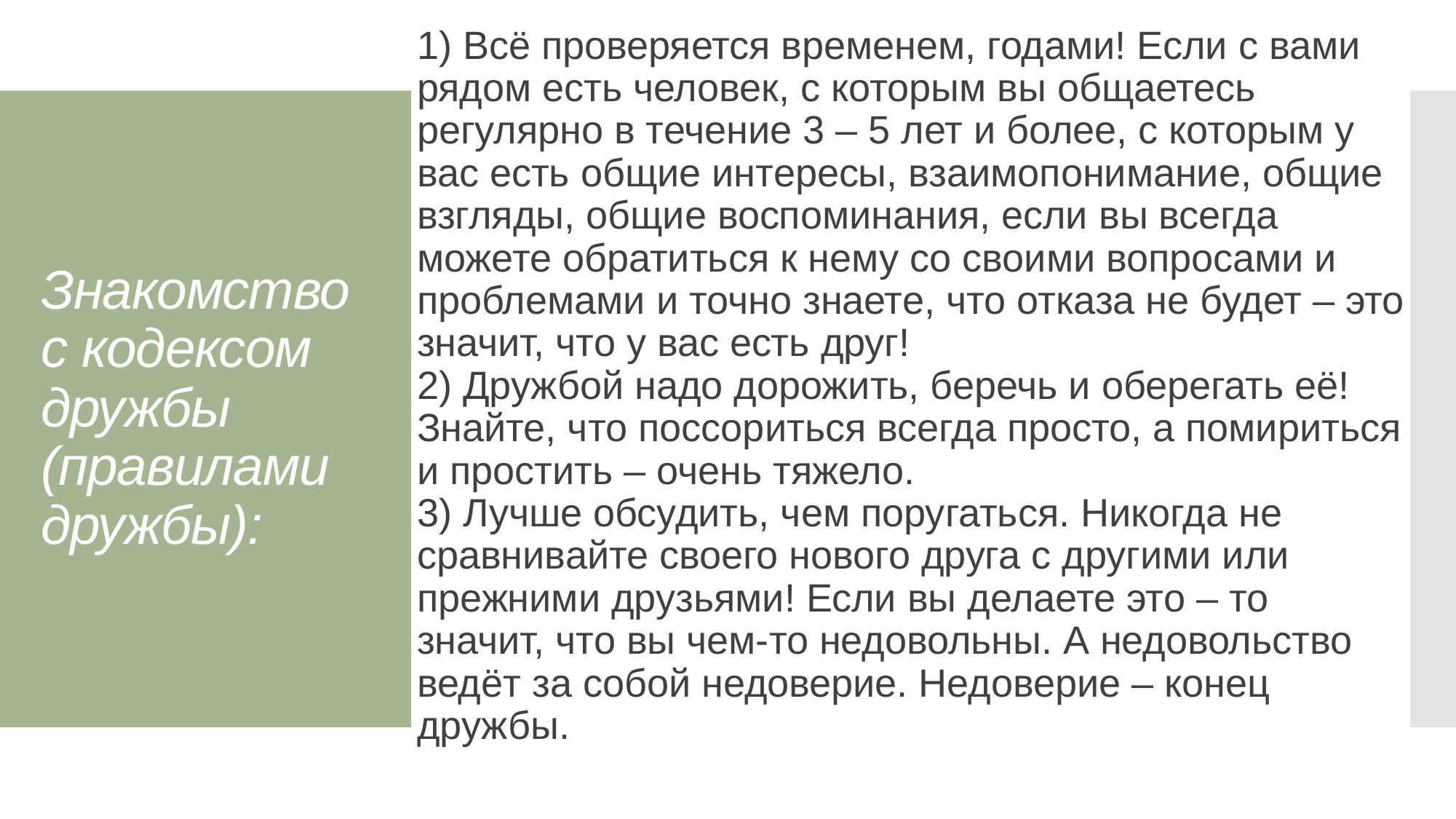

1) Всё проверяется временем, годами! Если с вами рядом есть человек, с которым вы общаетесь регулярно в течение 3 – 5 лет и более, с которым у вас есть общие интересы, взаимопонимание, общие взгляды, общие воспоминания, если вы всегда можете обратиться к нему со своими вопросами и проблемами и точно знаете, что отказа не будет – это значит, что у вас есть друг!
2) Дружбой надо дорожить, беречь и оберегать её! Знайте, что поссориться всегда просто, а помириться и простить – очень тяжело.
3) Лучше обсудить, чем поругаться. Никогда не сравнивайте своего нового друга с другими или прежними друзьями! Если вы делаете это – то
значит, что вы чем-то недовольны. А недовольство ведёт за собой недоверие. Недоверие – конец дружбы.
# Знакомство с кодексом дружбы (правилами дружбы):